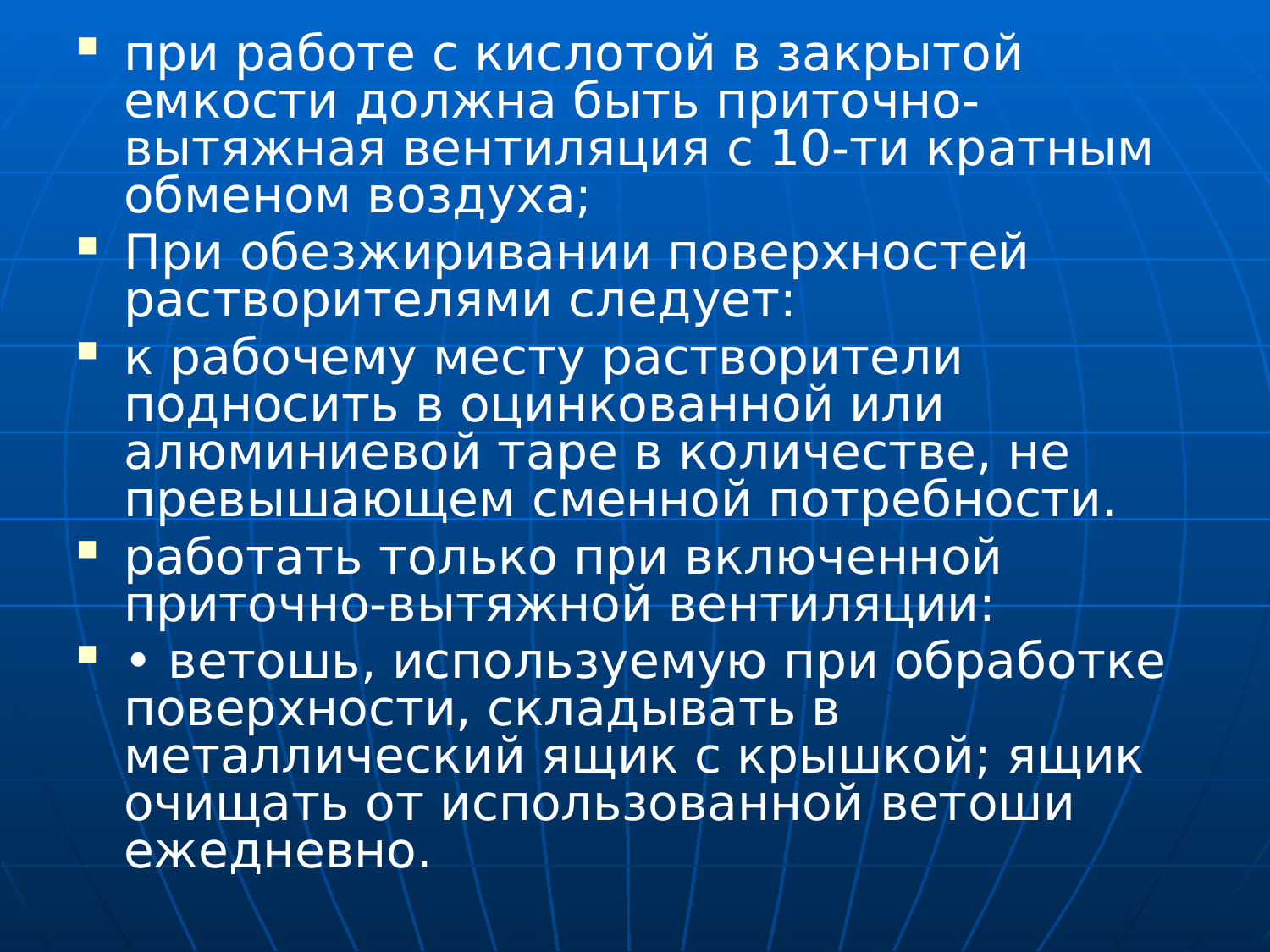

при работе с кислотой в закрытой емкости должна быть приточно-вытяжная вентиляция с 10-ти кратным обменом воздуха;
При обезжиривании поверхностей растворителями следует:
к рабочему месту растворители подносить в оцинкованной или алюминиевой таре в количестве, не превышающем сменной потребности.
работать только при включенной приточно-вытяжной вентиляции:
• ветошь, используемую при обработке поверхности, складывать в металлический ящик с крышкой; ящик очищать от использованной ветоши ежедневно.